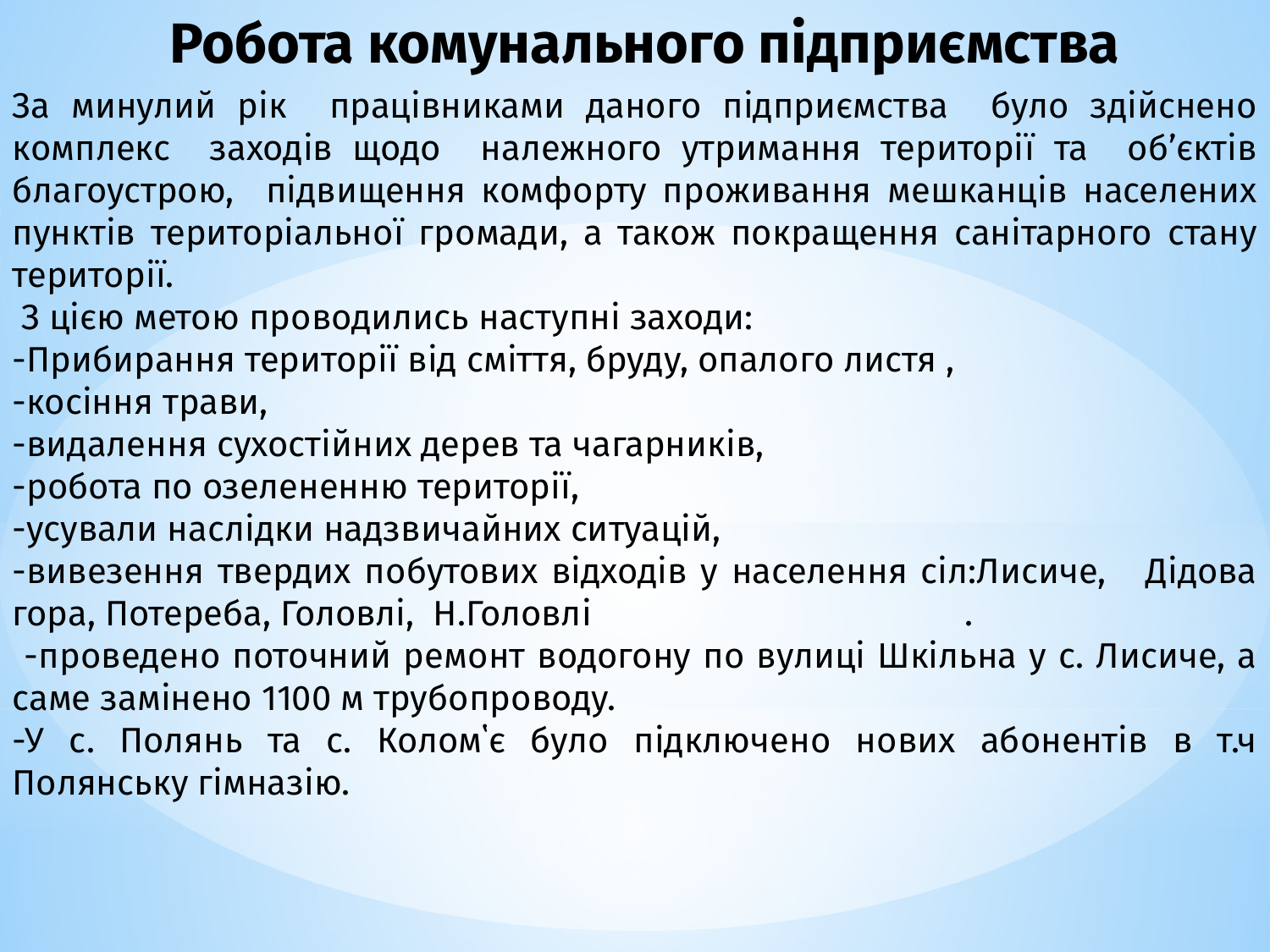

# Робота комунального підприємства
За минулий рік  працівниками даного підприємства  було здійснено комплекс  заходів щодо  належного утримання території та  об’єктів благоустрою,  підвищення комфорту проживання мешканців населених пунктів територіальної громади, а також покращення санітарного стану території.
 З цією метою проводились наступні заходи:
-Прибирання території від сміття, бруду, опалого листя ,
-косіння трави,
-видалення сухостійних дерев та чагарників,
-робота по озелененню території,
-усували наслідки надзвичайних ситуацій,
-вивезення твердих побутових відходів у населення сіл:Лисиче,   Дідова гора, Потереба, Головлі,  Н.Головлі                                        .
 -проведено поточний ремонт водогону по вулиці Шкільна у с. Лисиче, а саме замінено 1100 м трубопроводу.
-У с. Полянь та с. Колом῾є було підключено нових абонентів в т.ч Полянську гімназію.